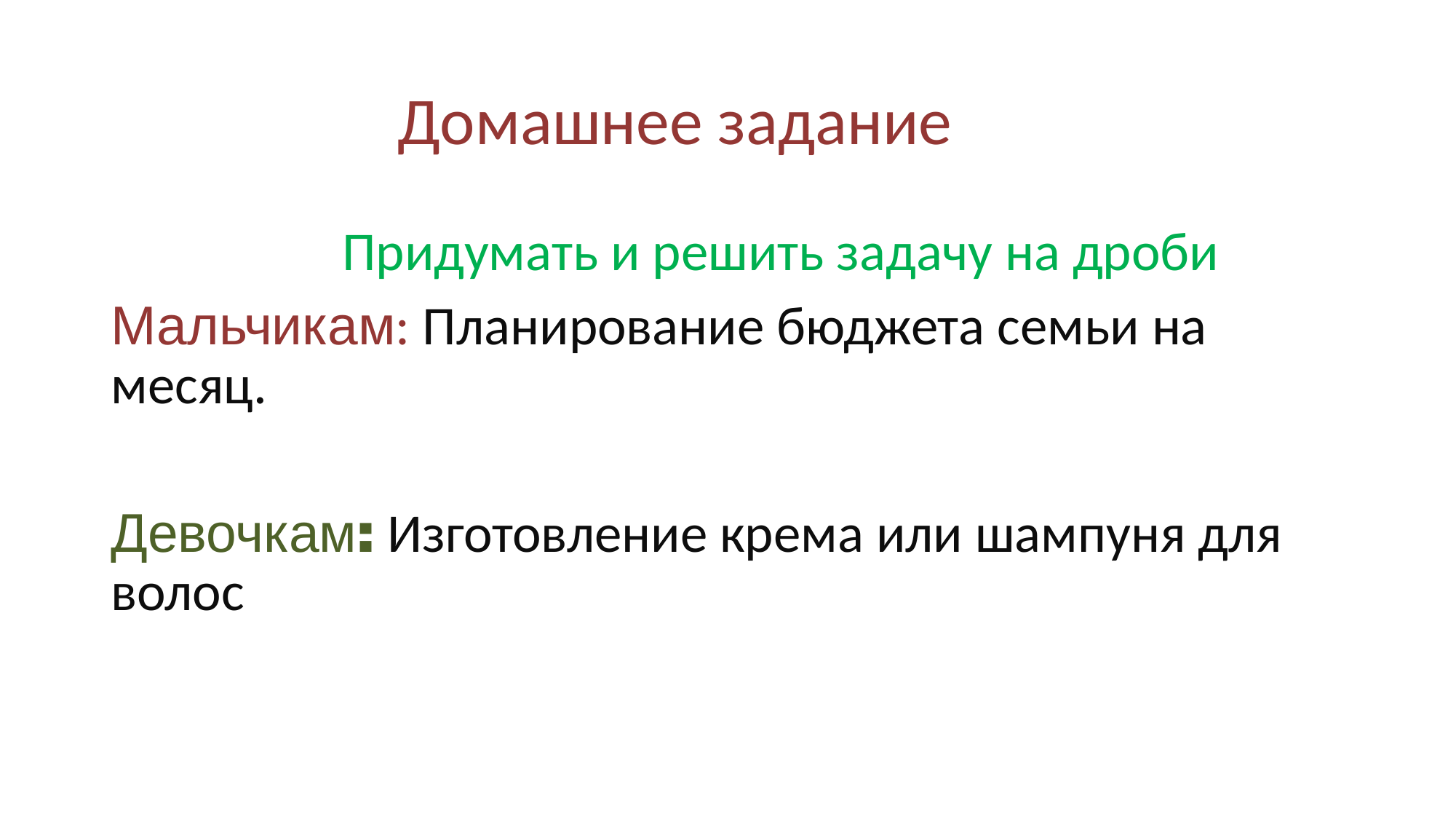

# Домашнее задание
                        Придумать и решить задачу на дроби
Мальчикам: Планирование бюджета семьи на месяц.

Девочкам: Изготовление крема или шампуня для волос